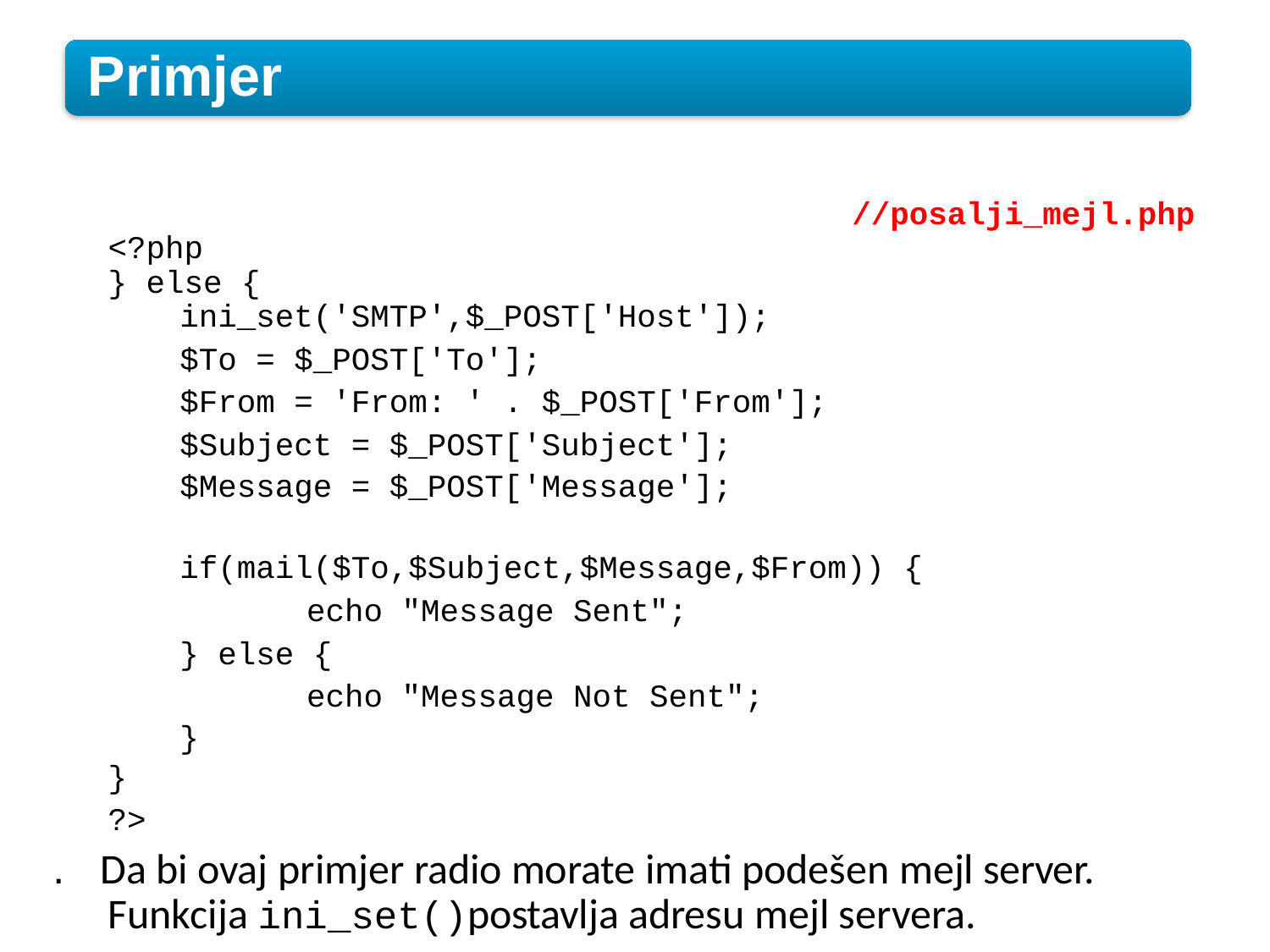

Primjer
//posalji_mejl.php
<?php
} else {
ini_set('SMTP',$_POST['Host']);
$To = $_POST['To'];
$From = 'From: ' . $_POST['From'];
$Subject = $_POST['Subject'];
$Message = $_POST['Message'];
if(mail($To,$Subject,$Message,$From)) {
echo "Message Sent";
} else {
echo "Message Not Sent";
}
}
?>
. Da bi ovaj primjer radio morate imati podešen mejl server.
Funkcija ini_set()postavlja adresu mejl servera.